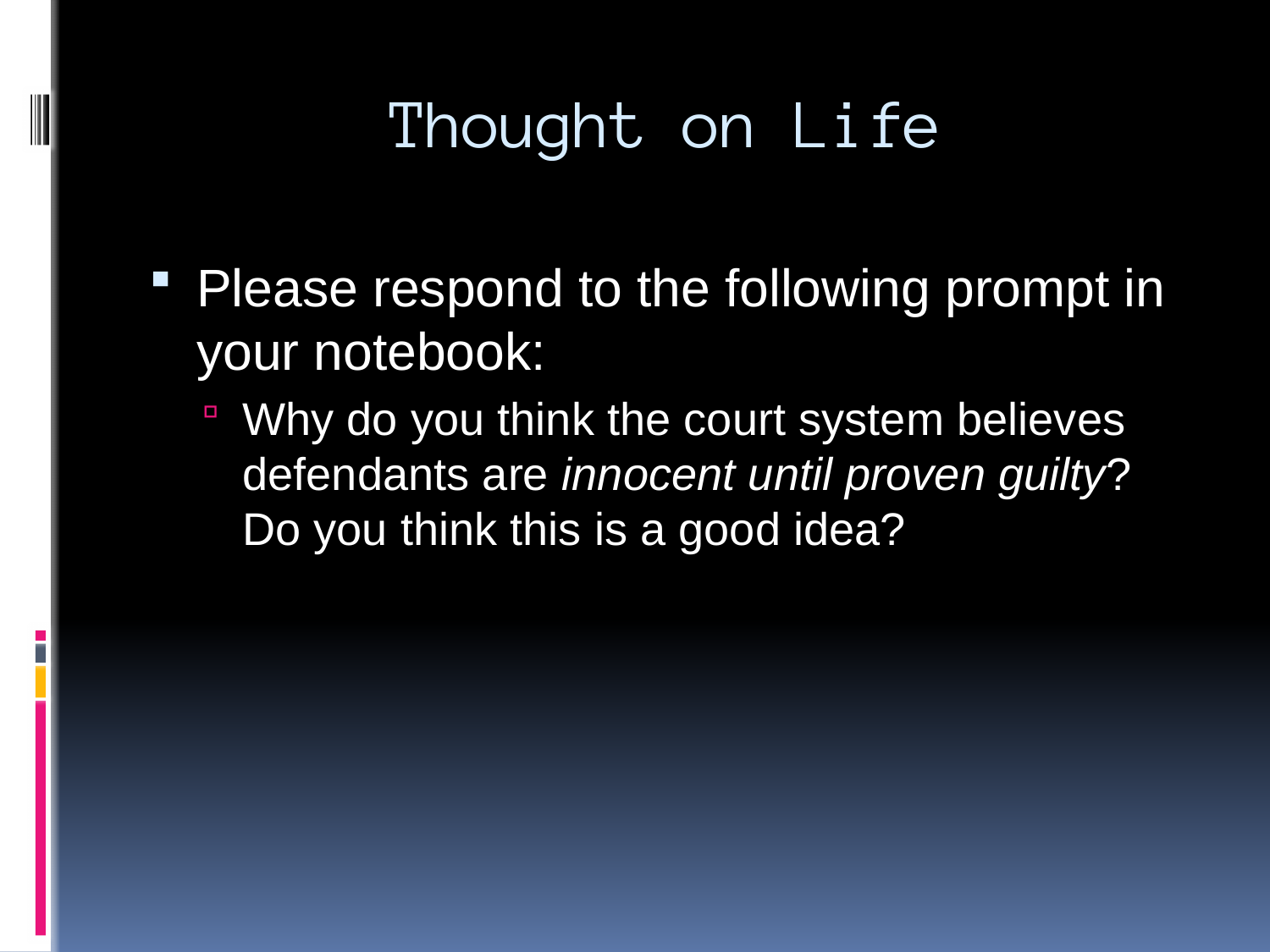

# Thought on Life
Please respond to the following prompt in your notebook:
Why do you think the court system believes defendants are innocent until proven guilty? Do you think this is a good idea?